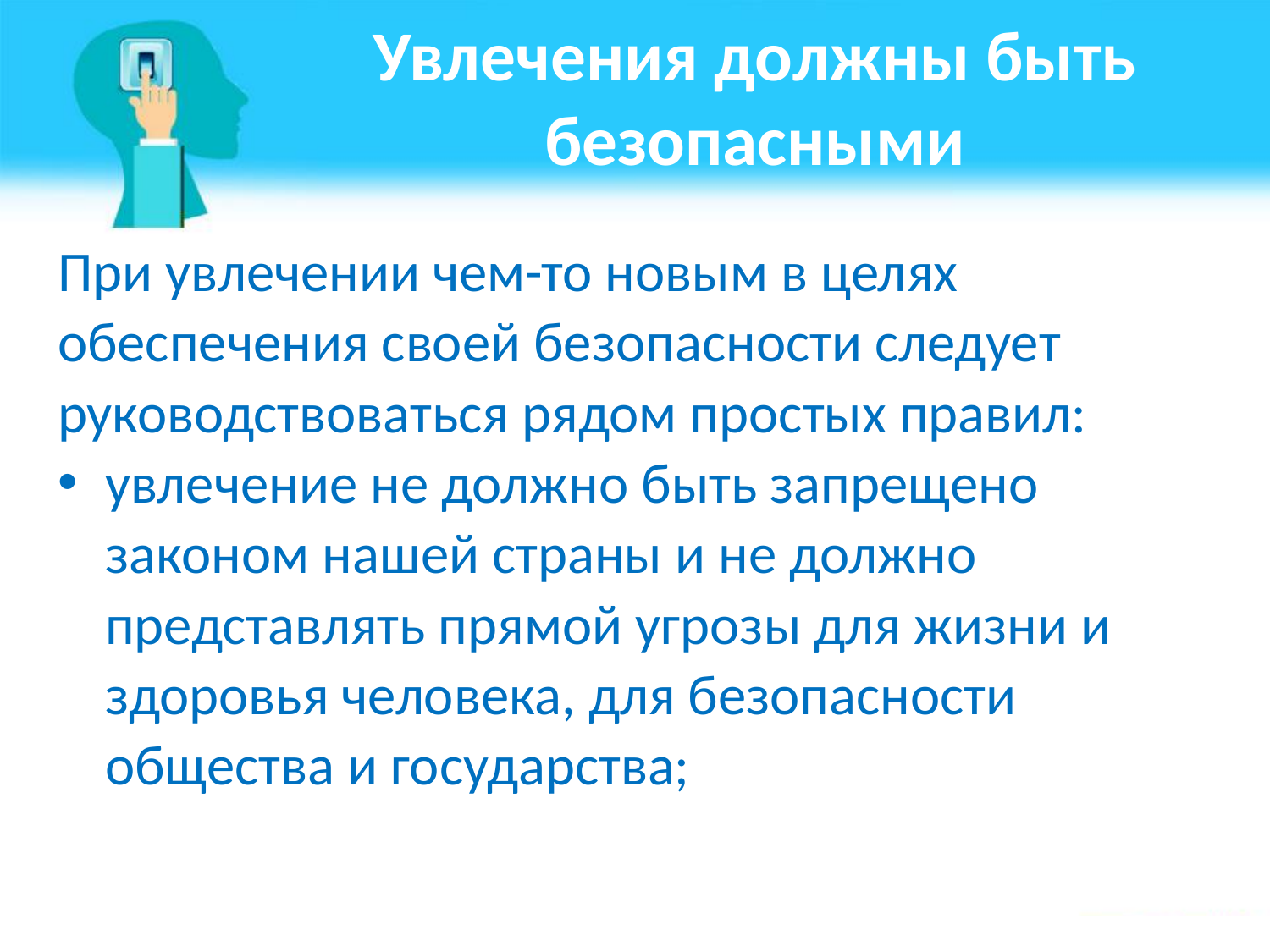

# Увлечения должны быть безопасными
При увлечении чем-то новым в целях обеспечения своей безопасности следует руководствоваться рядом простых правил:
увлечение не должно быть запрещено законом нашей страны и не должно представлять прямой угрозы для жизни и здоровья человека, для безопасности общества и государства;